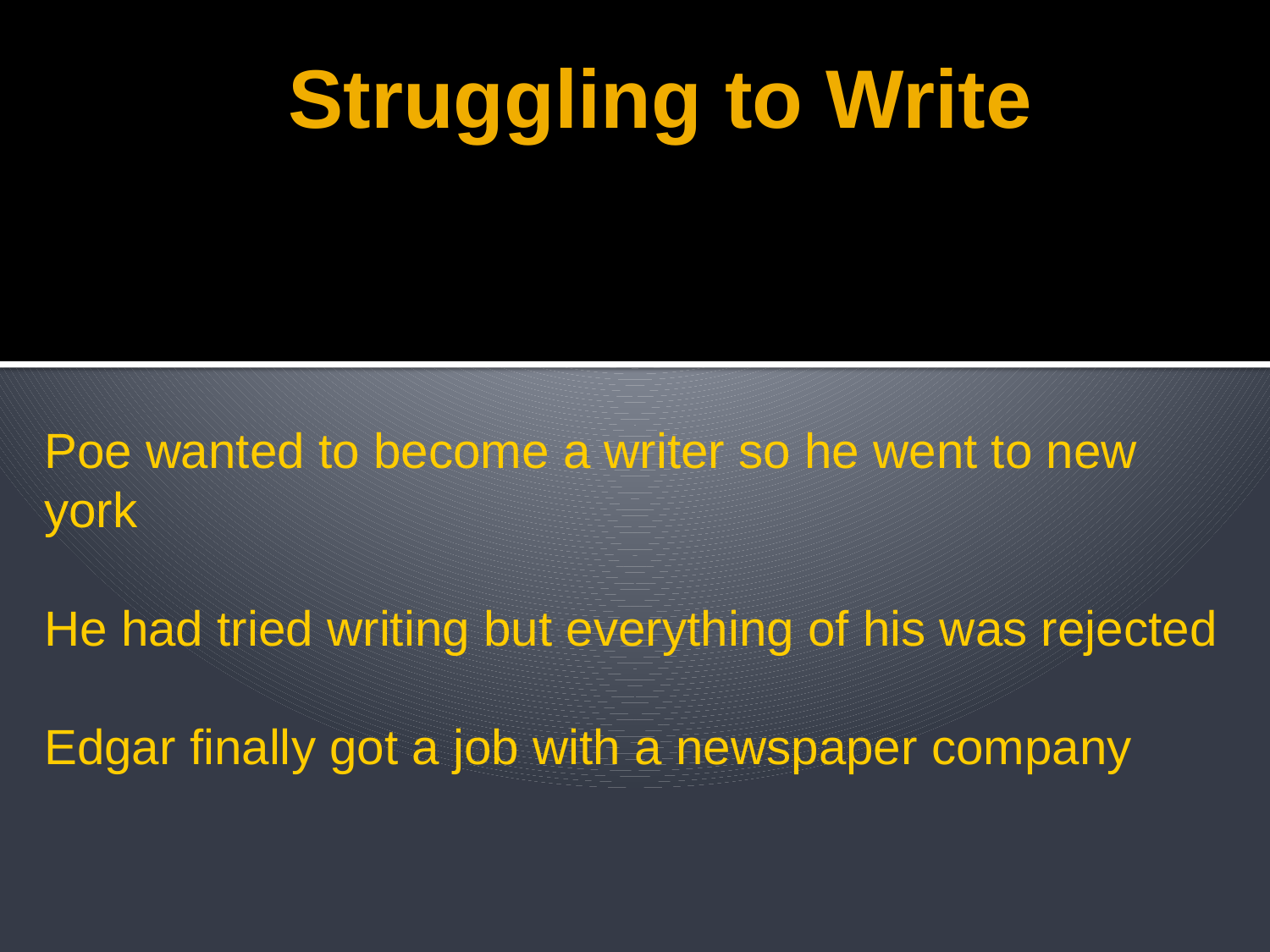

# Struggling to Write

Poe wanted to become a writer so he went to new york

He had tried writing but everything of his was rejected

Edgar finally got a job with a newspaper company